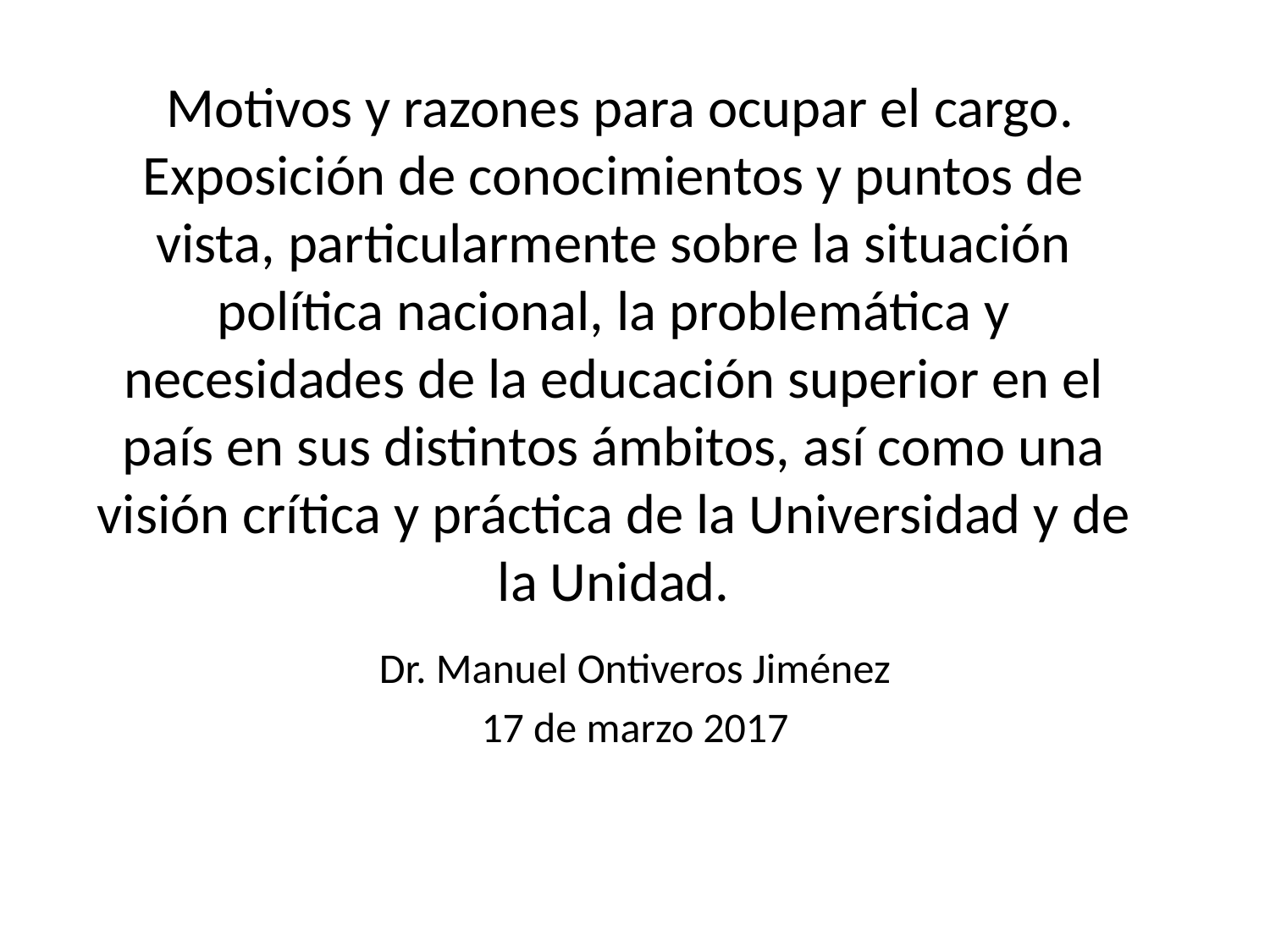

# Motivos y razones para ocupar el cargo. Exposición de conocimientos y puntos de vista, particularmente sobre la situación política nacional, la problemática y necesidades de la educación superior en el país en sus distintos ámbitos, así como una visión crítica y práctica de la Universidad y de la Unidad.
Dr. Manuel Ontiveros Jiménez
17 de marzo 2017